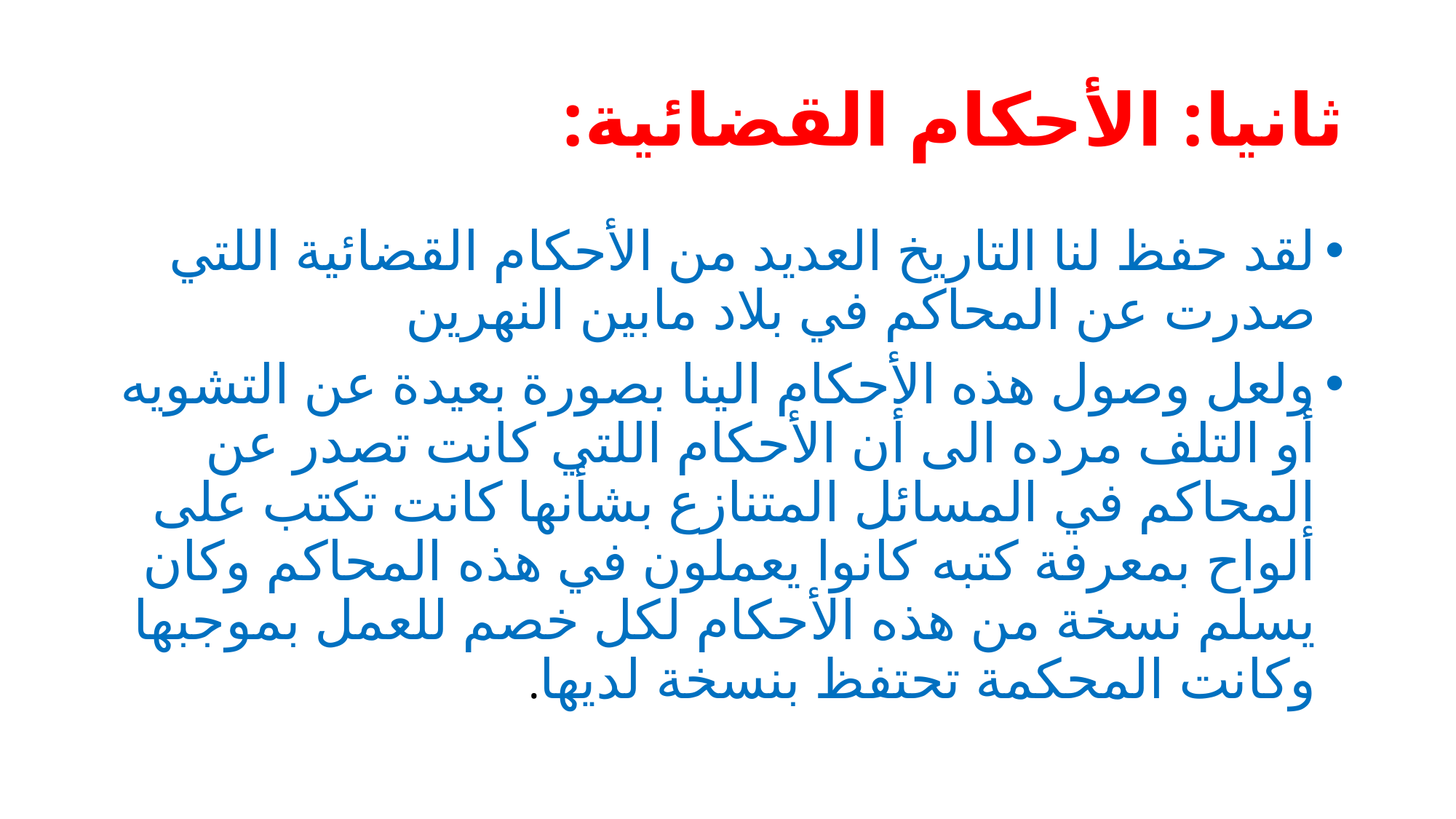

# ثانيا: الأحكام القضائية:
لقد حفظ لنا التاريخ العديد من الأحكام القضائية اللتي صدرت عن المحاكم في بلاد مابين النهرين
ولعل وصول هذه الأحكام الينا بصورة بعيدة عن التشويه أو التلف مرده الى أن الأحكام اللتي كانت تصدر عن المحاكم في المسائل المتنازع بشأنها كانت تكتب على ألواح بمعرفة كتبه كانوا يعملون في هذه المحاكم وكان يسلم نسخة من هذه الأحكام لكل خصم للعمل بموجبها وكانت المحكمة تحتفظ بنسخة لديها.